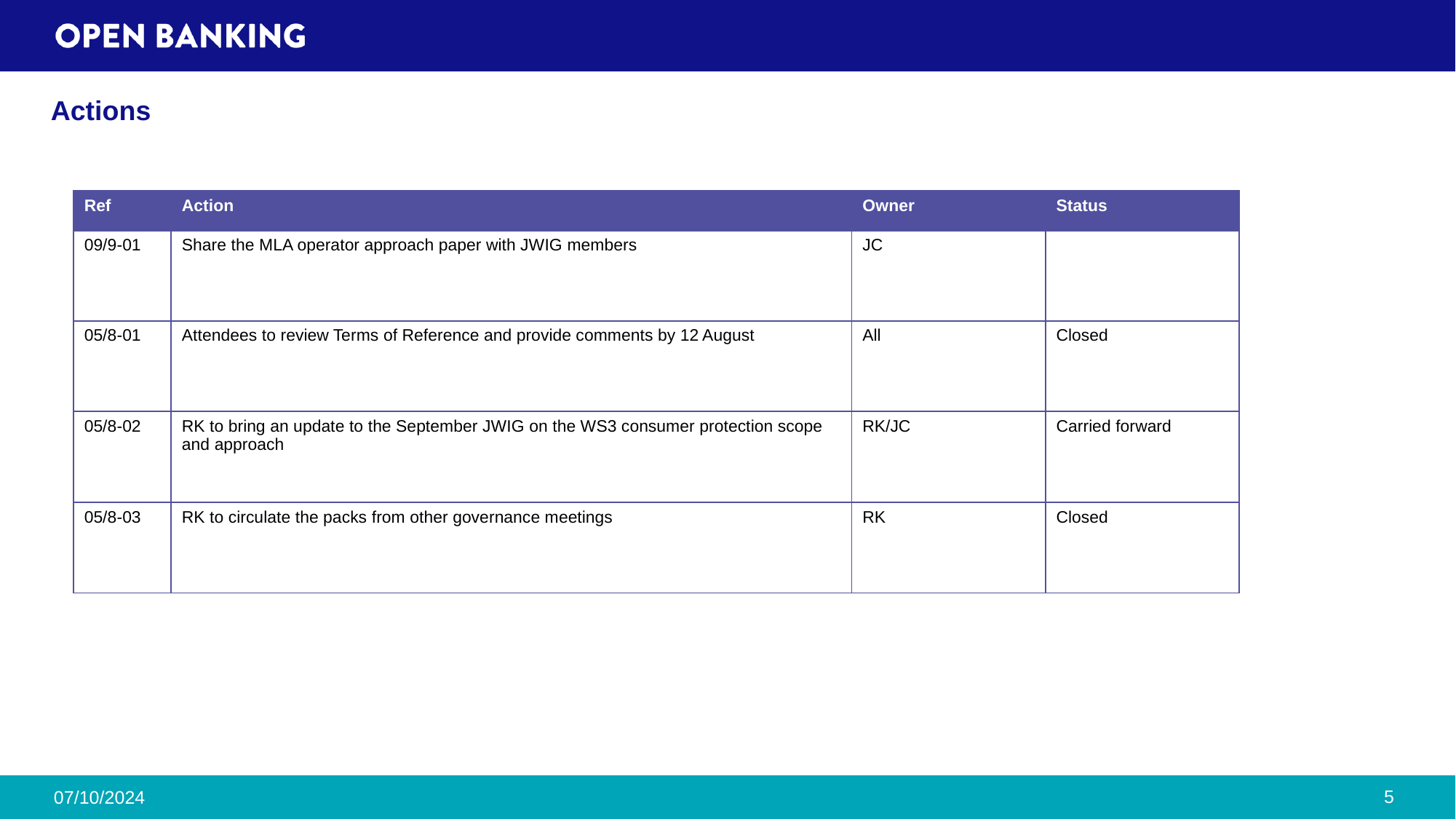

# Actions
| Ref | Action | Owner | Status |
| --- | --- | --- | --- |
| 09/9-01 | Share the MLA operator approach paper with JWIG members | JC |  |
| 05/8-01 | Attendees to review Terms of Reference and provide comments by 12 August | All | Closed |
| 05/8-02 | RK to bring an update to the September JWIG on the WS3 consumer protection scope and approach | RK/JC | Carried forward |
| 05/8-03 | RK to circulate the packs from other governance meetings | RK | Closed |

5
07/10/2024